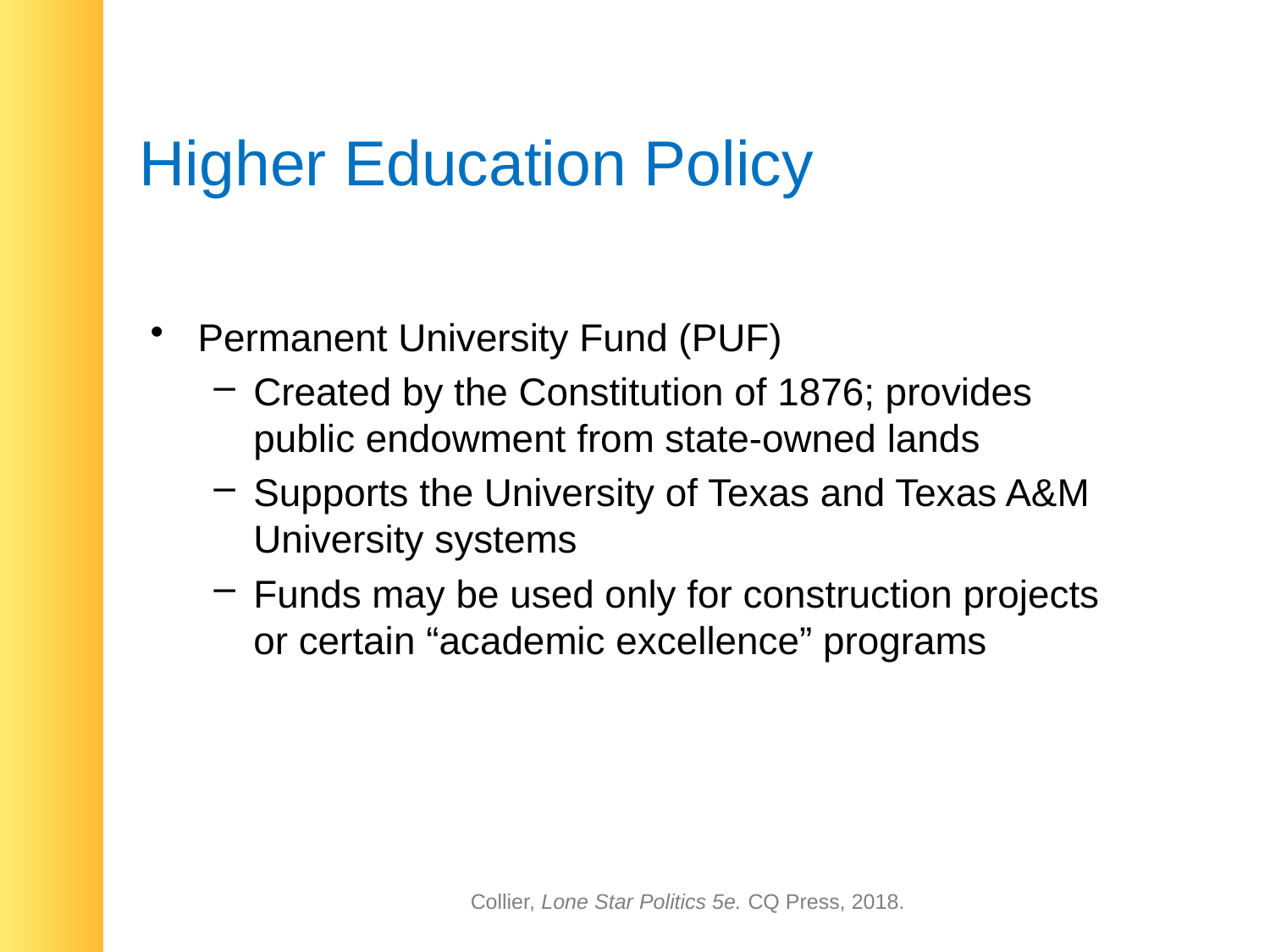

# Higher Education Policy
Permanent University Fund (PUF)
Created by the Constitution of 1876; provides public endowment from state-owned lands
Supports the University of Texas and Texas A&M University systems
Funds may be used only for construction projects or certain “academic excellence” programs
Collier, Lone Star Politics 5e. CQ Press, 2018.